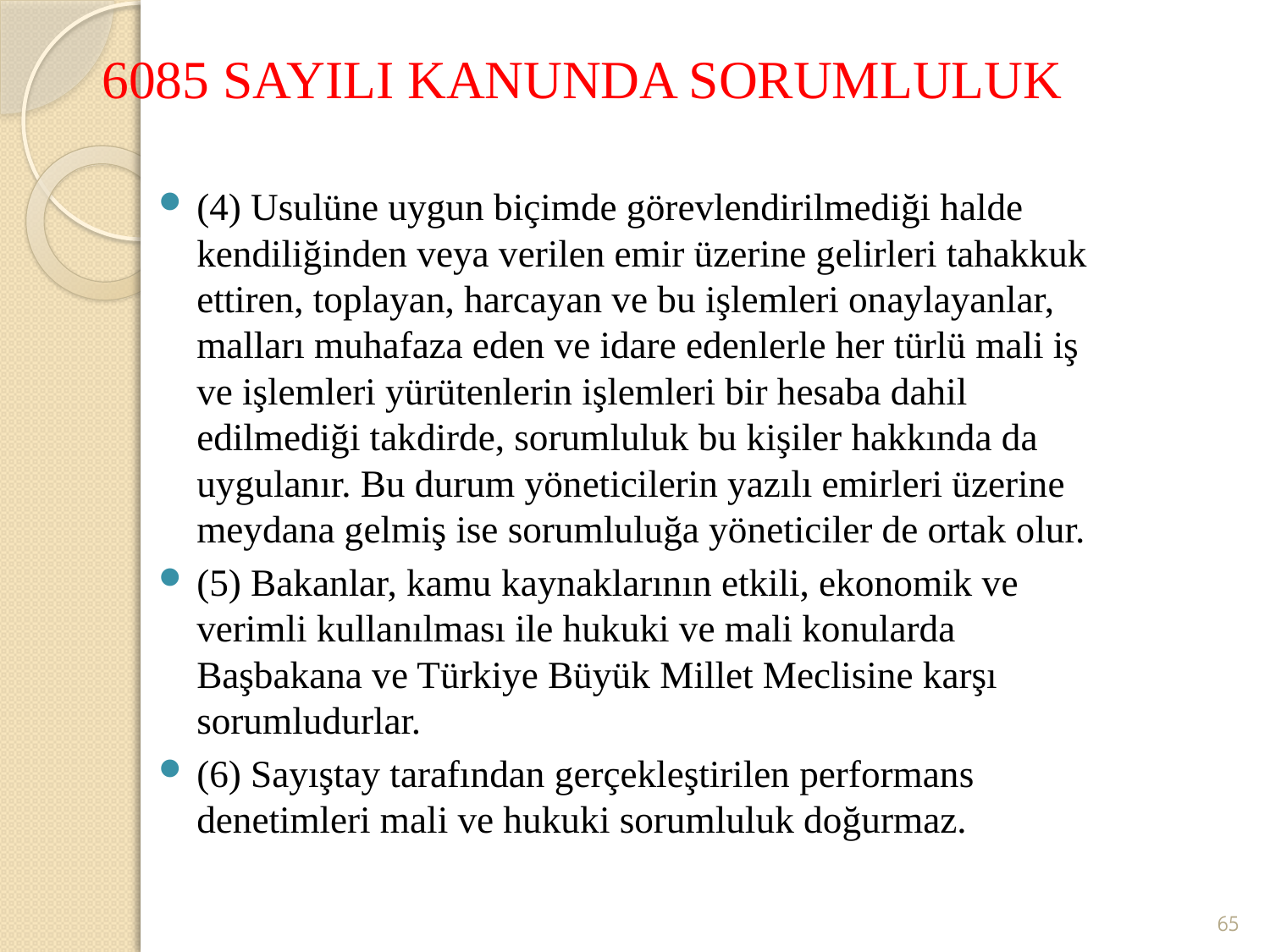

# 6085 SAYILI KANUNDA SORUMLULUK
(4) Usulüne uygun biçimde görevlendirilmediği halde kendiliğinden veya verilen emir üzerine gelirleri tahakkuk ettiren, toplayan, harcayan ve bu işlemleri onaylayanlar, malları muhafaza eden ve idare edenlerle her türlü mali iş ve işlemleri yürütenlerin işlemleri bir hesaba dahil edilmediği takdirde, sorumluluk bu kişiler hakkında da uygulanır. Bu durum yöneticilerin yazılı emirleri üzerine meydana gelmiş ise sorumluluğa yöneticiler de ortak olur.
(5) Bakanlar, kamu kaynaklarının etkili, ekonomik ve verimli kullanılması ile hukuki ve mali konularda Başbakana ve Türkiye Büyük Millet Meclisine karşı sorumludurlar.
(6) Sayıştay tarafından gerçekleştirilen performans denetimleri mali ve hukuki sorumluluk doğurmaz.

65